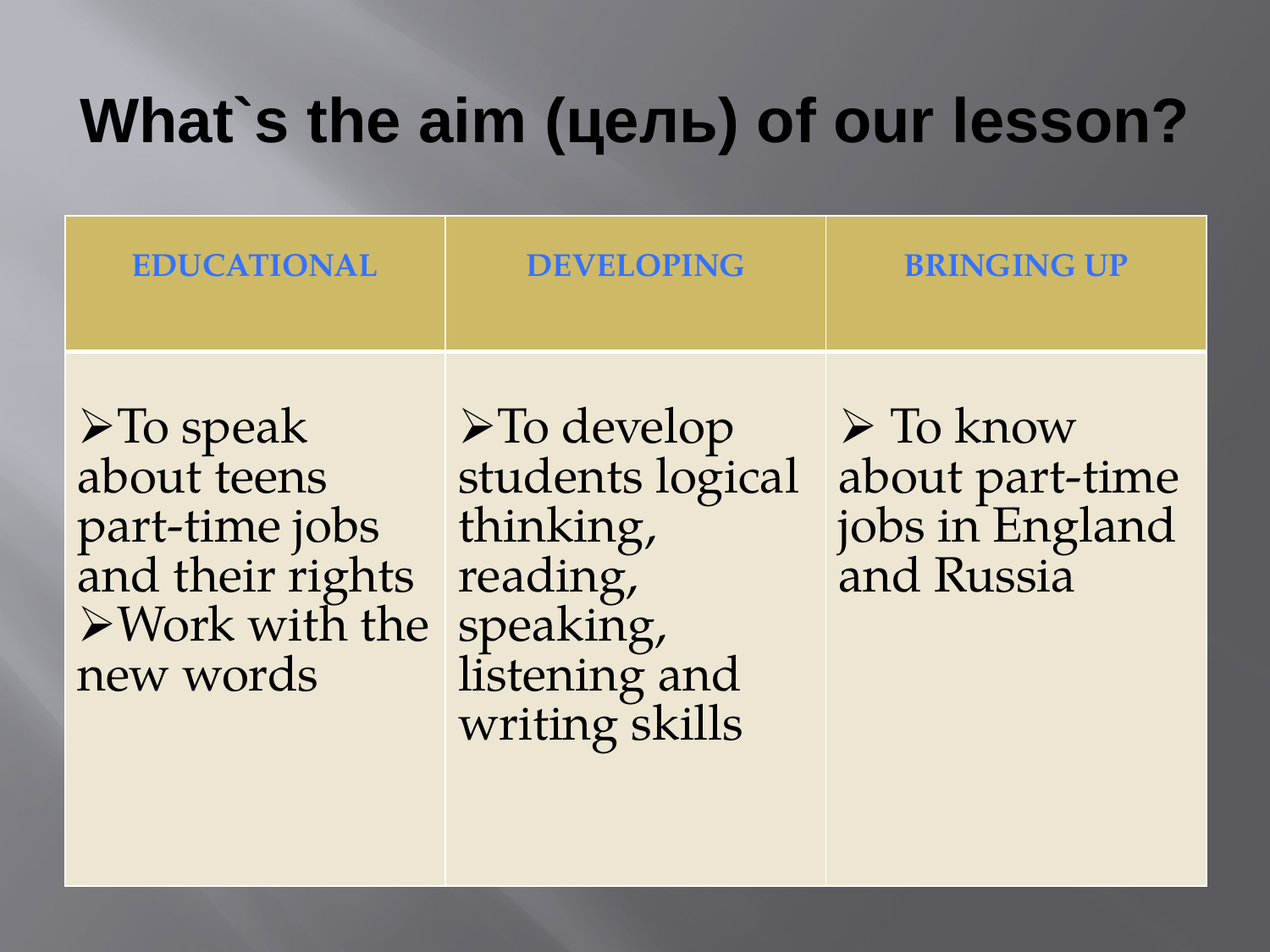

# What`s the aim (цель) of our lesson?
| EDUCATIONAL | DEVELOPING | BRINGING UP |
| --- | --- | --- |
| To speak about teens part-time jobs and their rights Work with the new words | To develop students logical thinking, reading, speaking, listening and writing skills | To know about part-time jobs in England and Russia |